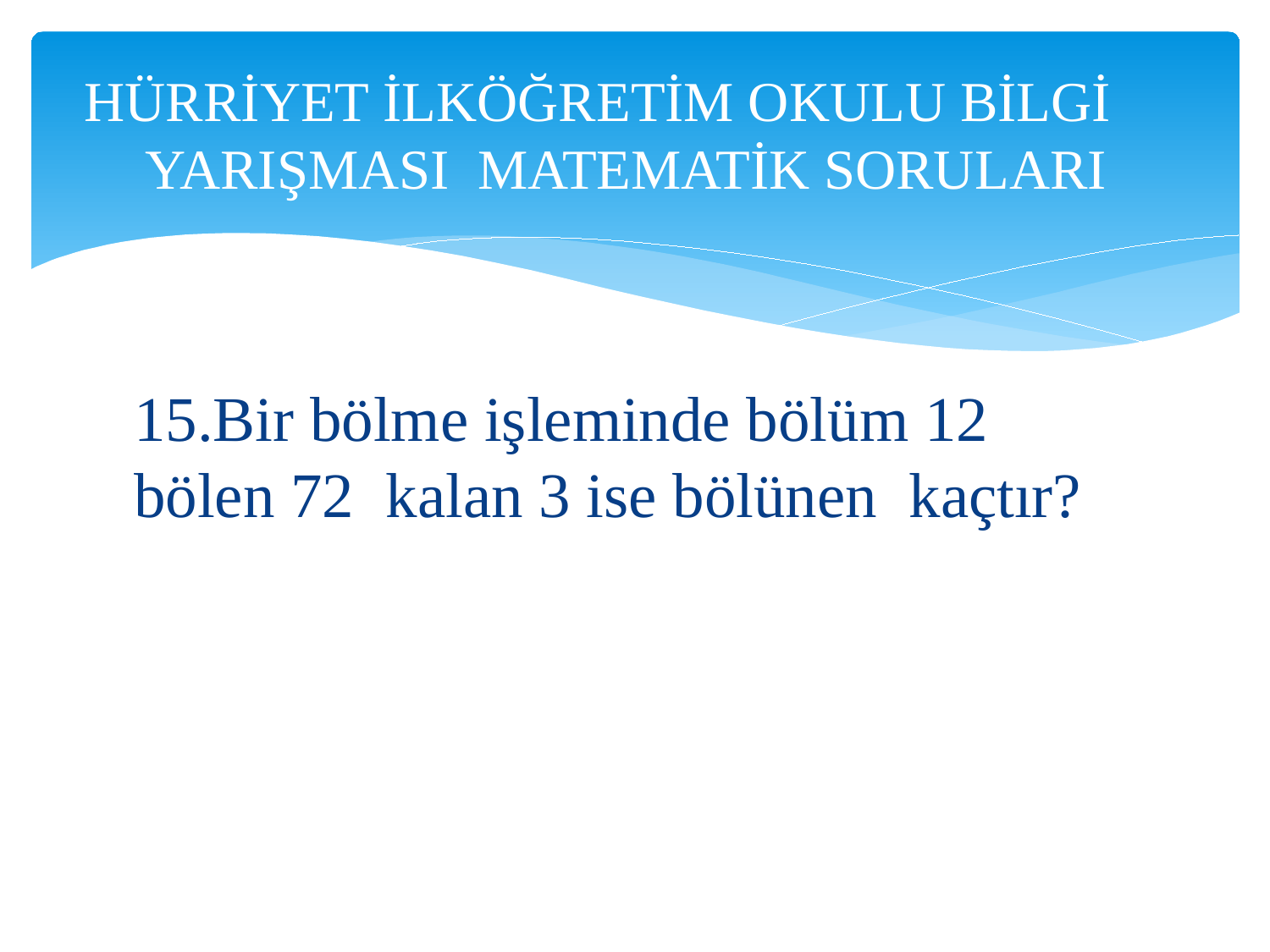

# HÜRRİYET İLKÖĞRETİM OKULU BİLGİ     YARIŞMASI  MATEMATİK SORULARI
15.Bir bölme işleminde bölüm 12  bölen 72  kalan 3 ise bölünen  kaçtır?